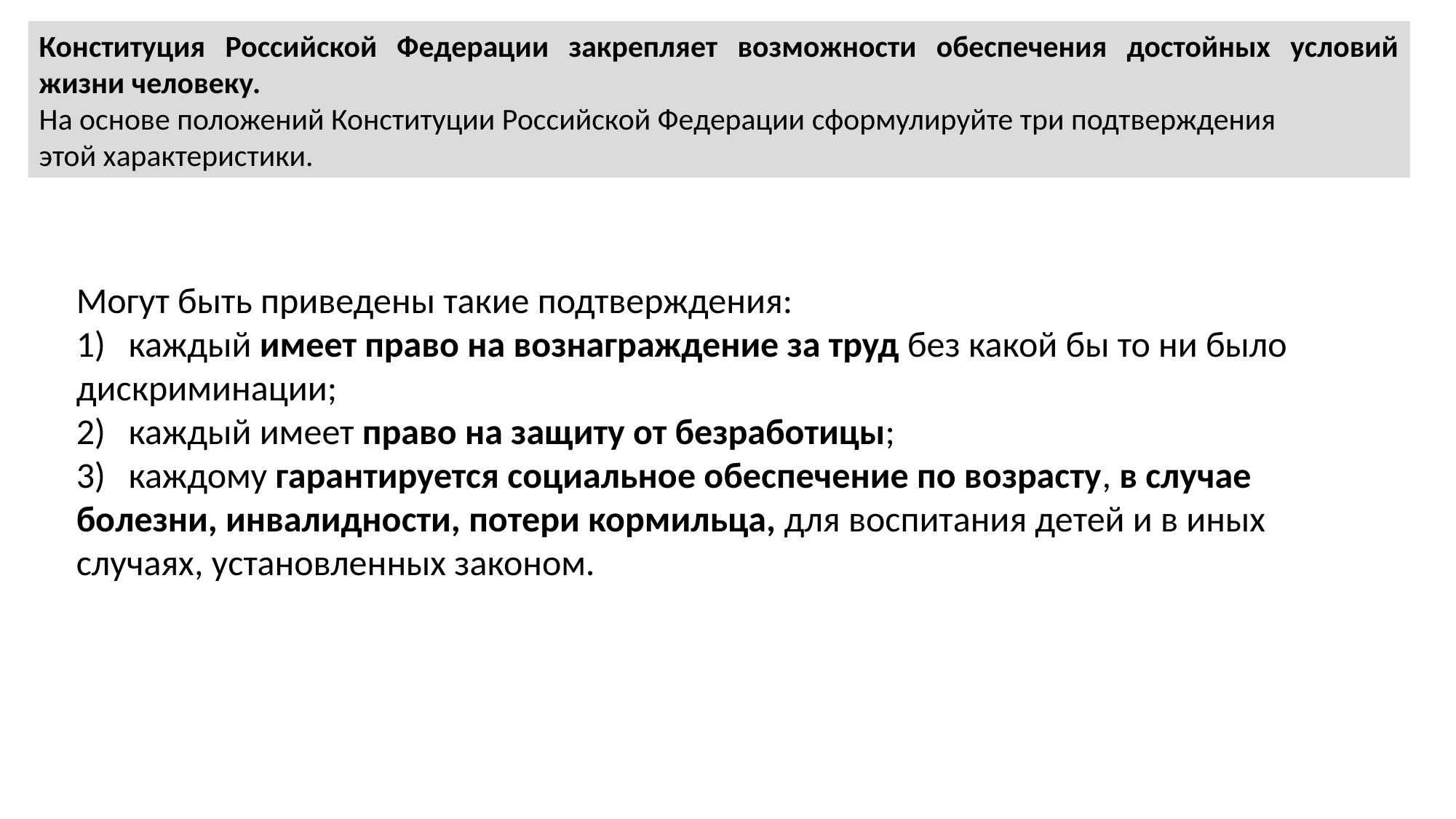

Конституция Российской Федерации закрепляет возможности обеспечения достойных условий жизни человеку.
На основе положений Конституции Российской Федерации сформулируйте три подтверждения
этой характеристики.
Могут быть приведены такие подтверждения:
1)	каждый имеет право на вознаграждение за труд без какой бы то ни было дискриминации;
2)	каждый имеет право на защиту от безработицы;
3)	каждому гарантируется социальное обеспечение по возрасту, в случае болезни, инвалидности, потери кормильца, для воспитания детей и в иных случаях, установленных законом.